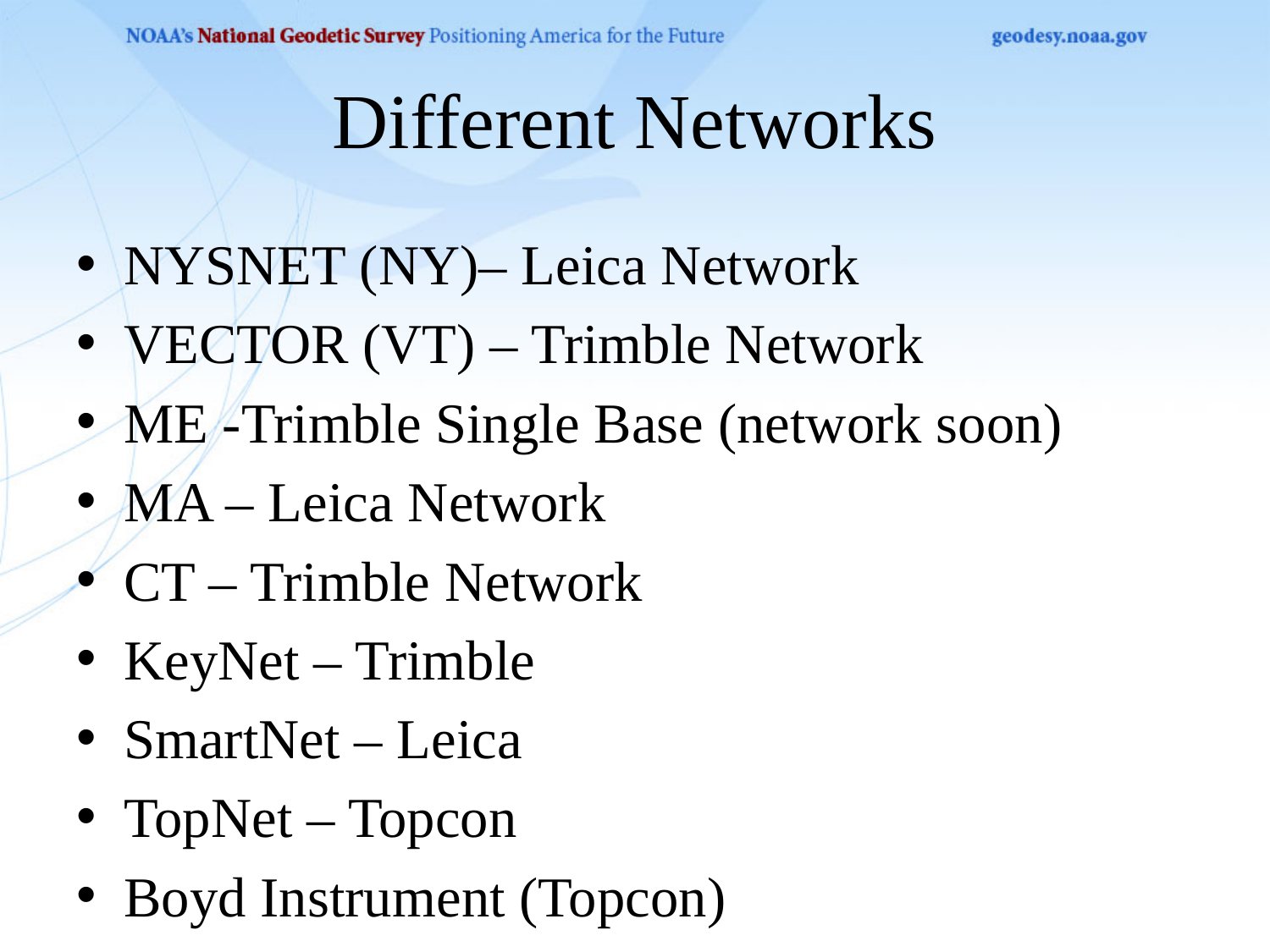

# Different Networks
NYSNET (NY)– Leica Network
VECTOR (VT) – Trimble Network
ME -Trimble Single Base (network soon)
MA – Leica Network
CT – Trimble Network
KeyNet – Trimble
SmartNet – Leica
TopNet – Topcon
Boyd Instrument (Topcon)